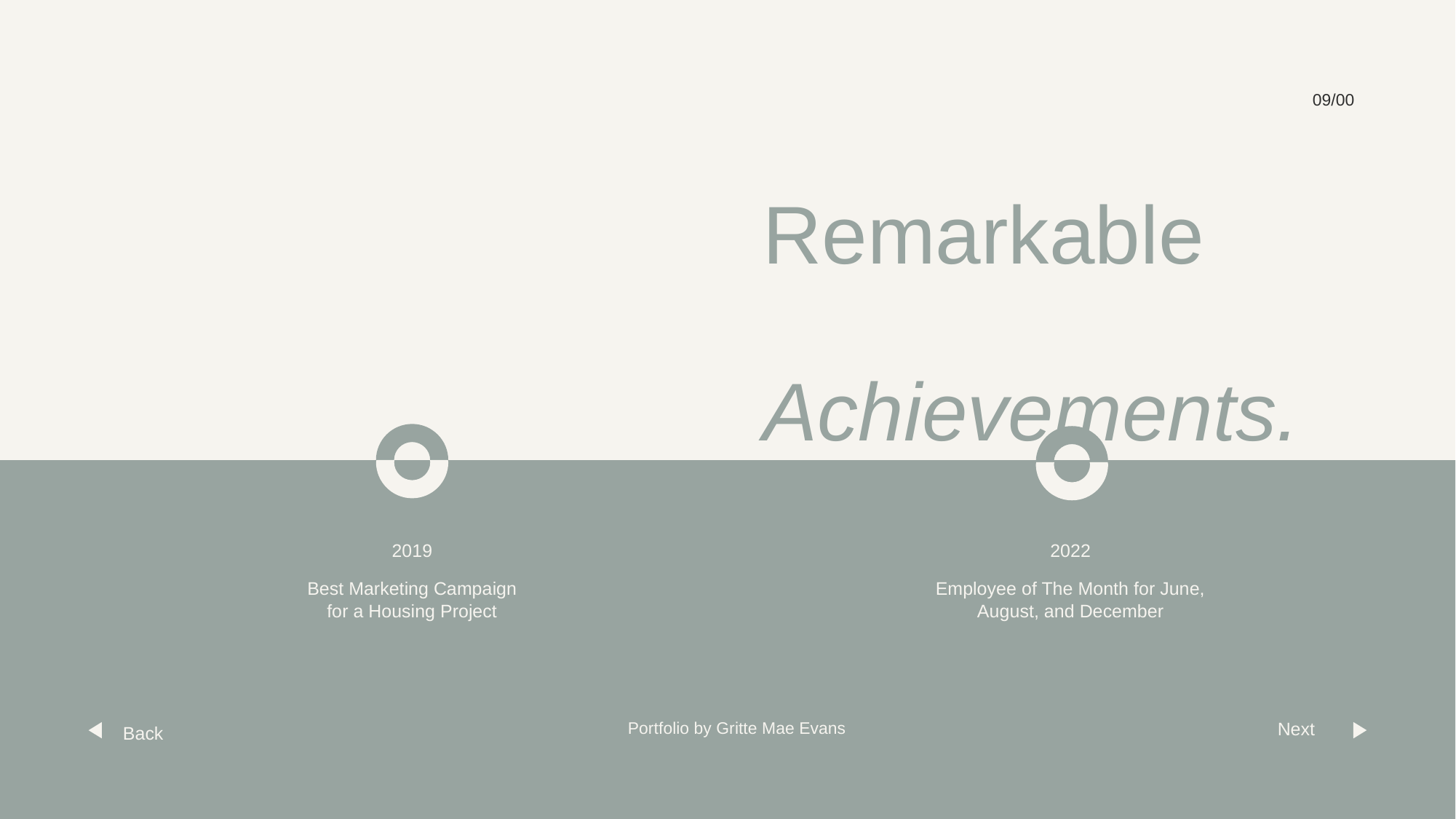

09/00
# Remarkable Achievements.

2019
Best Marketing Campaign for a Housing Project
2022
Employee of The Month for June, August, and December
Portfolio by Gritte Mae Evans
Next
Back